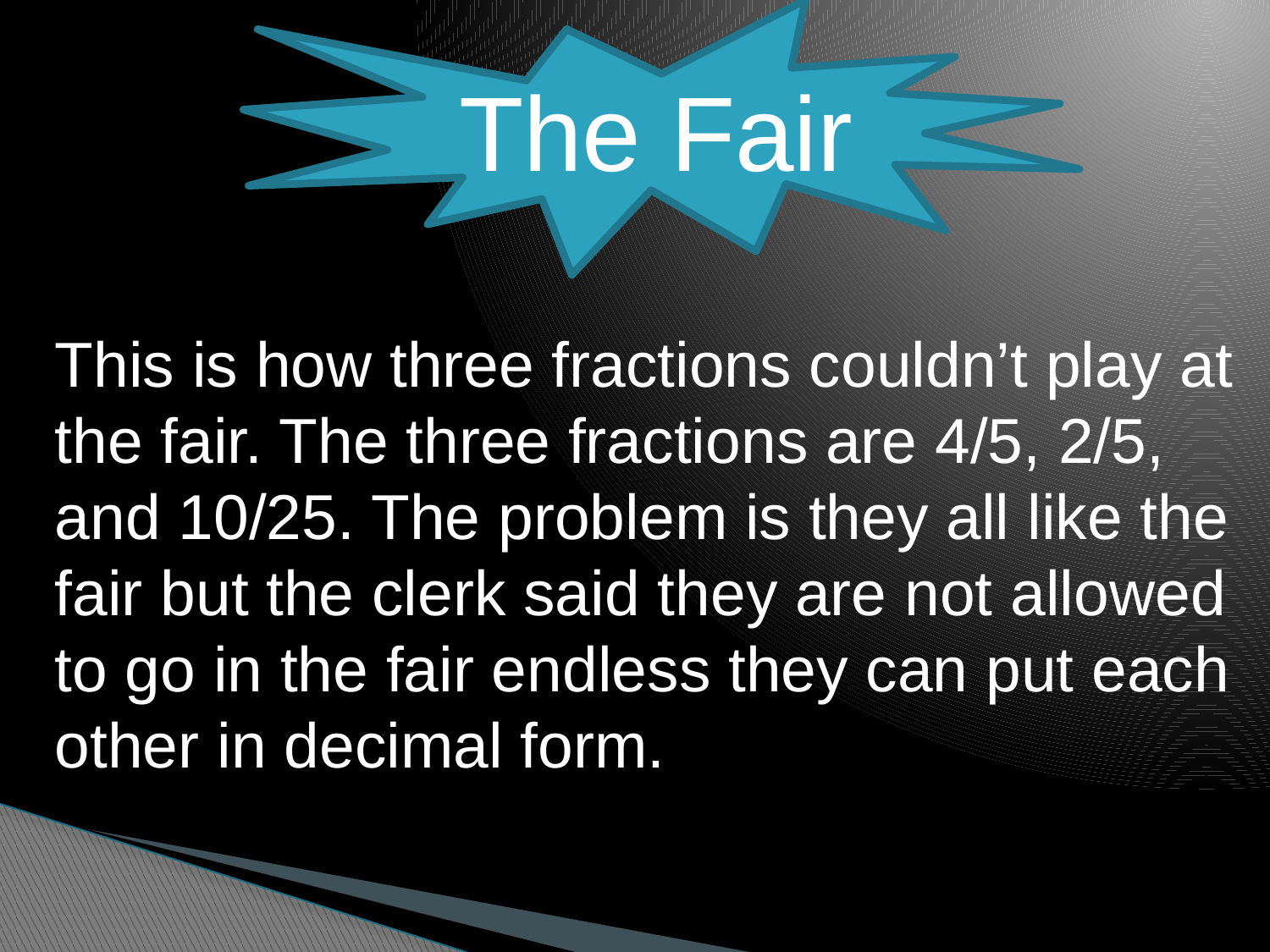

The Fair
This is how three fractions couldn’t play at the fair. The three fractions are 4/5, 2/5, and 10/25. The problem is they all like the fair but the clerk said they are not allowed to go in the fair endless they can put each other in decimal form.